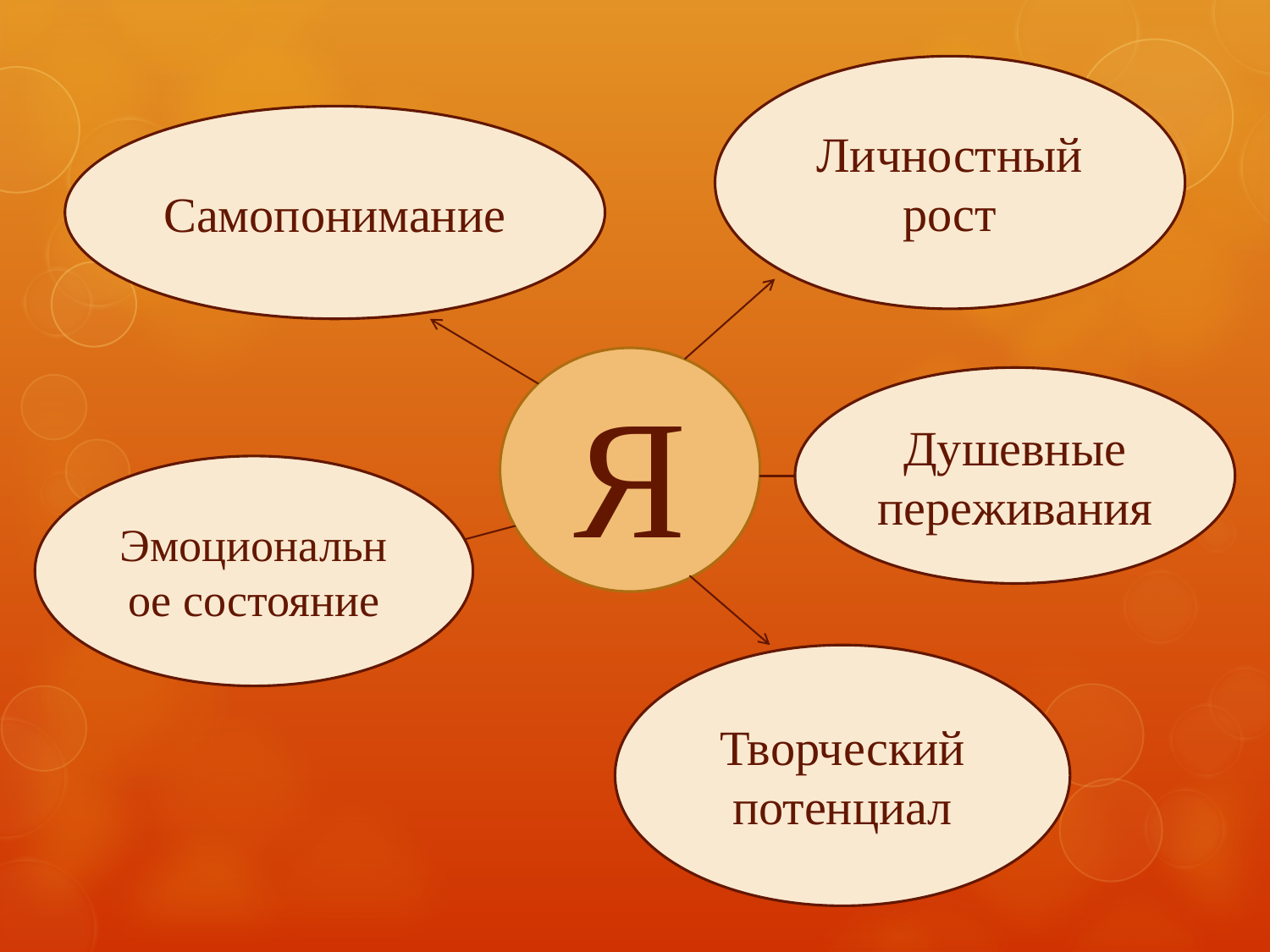

Личностный рост
Самопонимание
Я
Душевные переживания
Эмоциональное состояние
Творческий потенциал